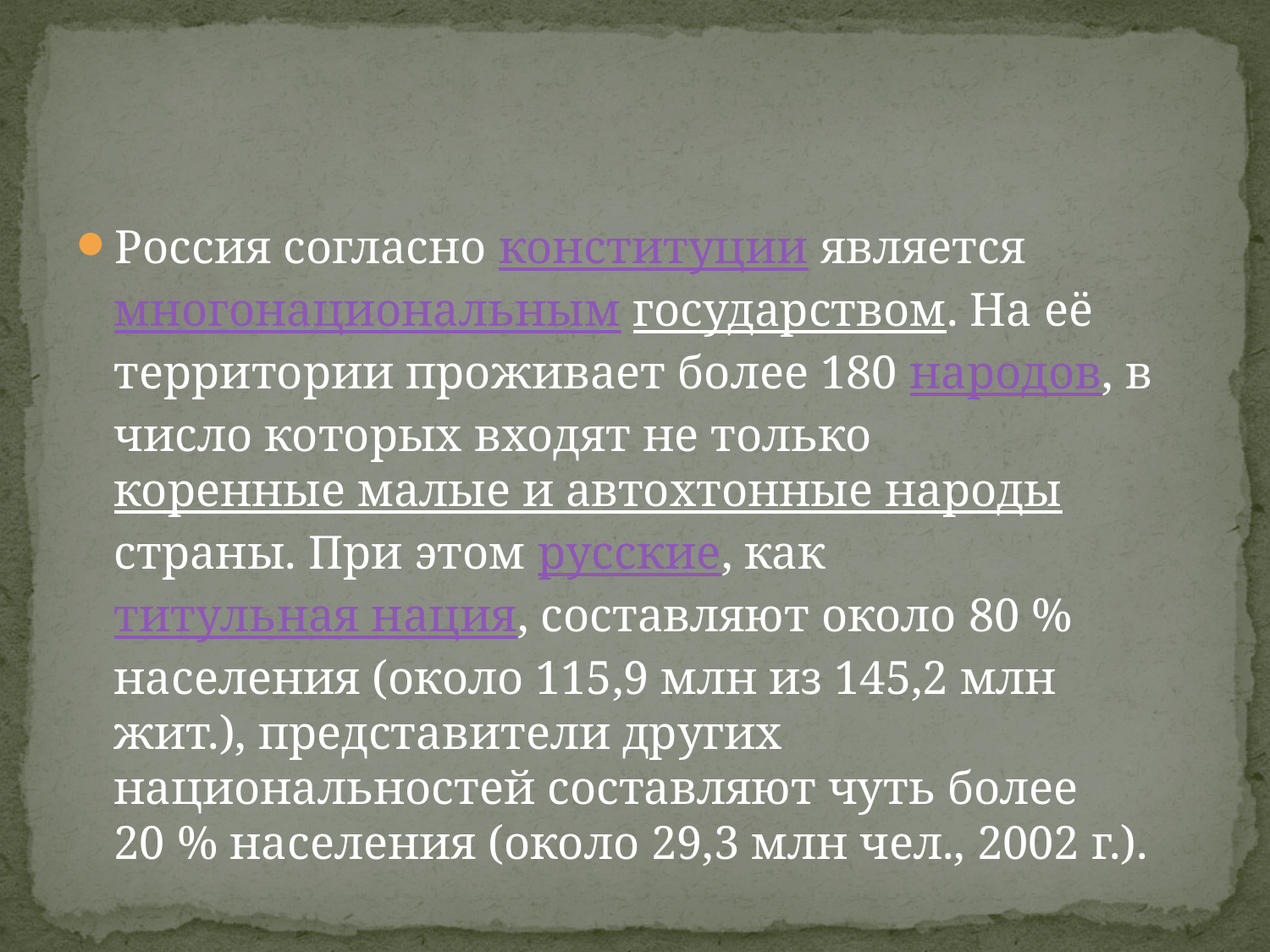

#
Россия согласно конституции является многонациональным государством. На её территории проживает более 180 народов, в число которых входят не только коренные малые и автохтонные народы страны. При этом русские, как титульная нация, составляют около 80 % населения (около 115,9 млн из 145,2 млн жит.), представители других национальностей составляют чуть более 20 % населения (около 29,3 млн чел., 2002 г.).